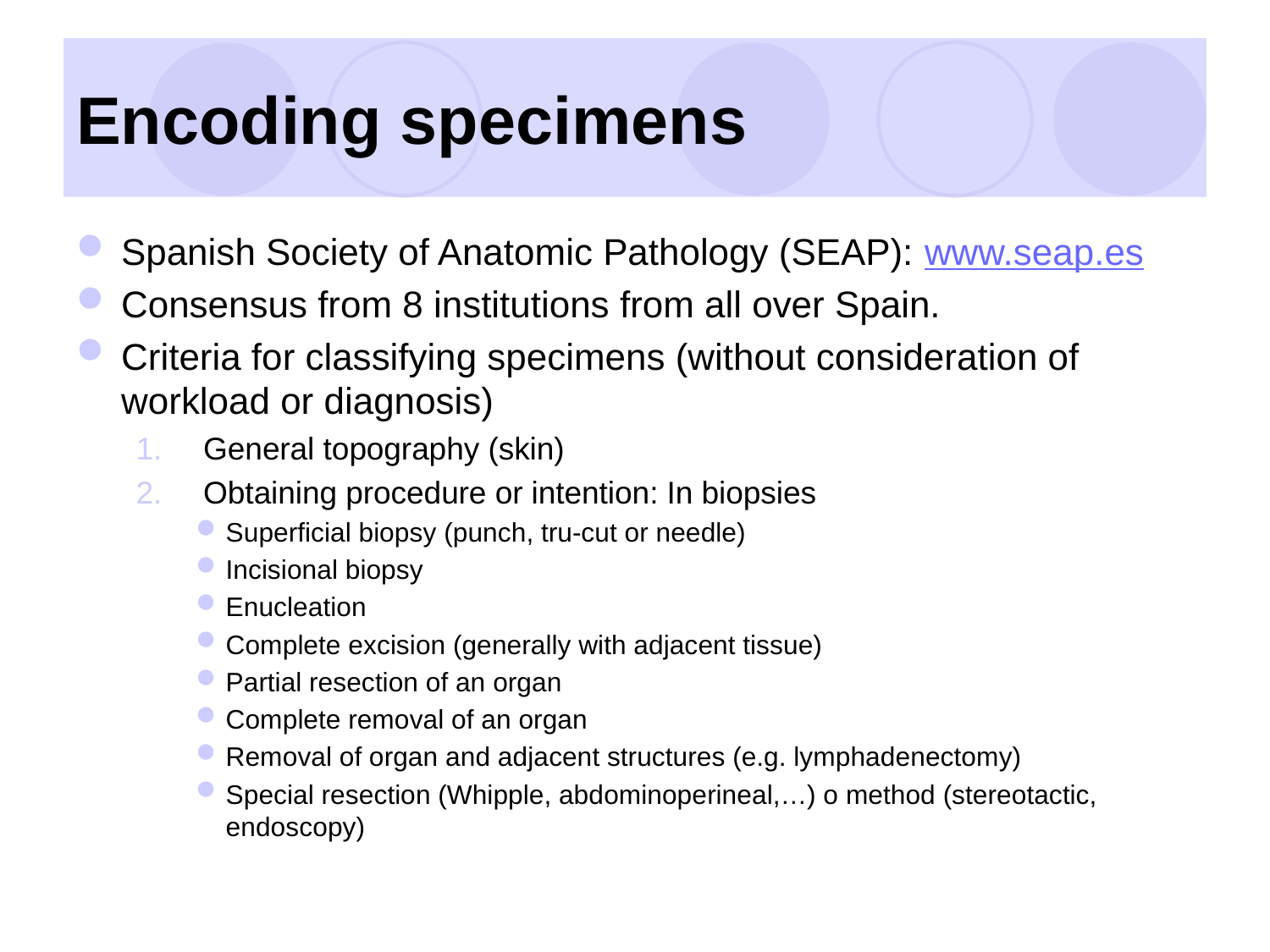

# Encoding specimens
Spanish Society of Anatomic Pathology (SEAP): www.seap.es
Consensus from 8 institutions from all over Spain.
Criteria for classifying specimens (without consideration of workload or diagnosis)
General topography (skin)
Obtaining procedure or intention: In biopsies
Superficial biopsy (punch, tru-cut or needle)
Incisional biopsy
Enucleation
Complete excision (generally with adjacent tissue)
Partial resection of an organ
Complete removal of an organ
Removal of organ and adjacent structures (e.g. lymphadenectomy)
Special resection (Whipple, abdominoperineal,…) o method (stereotactic, endoscopy)